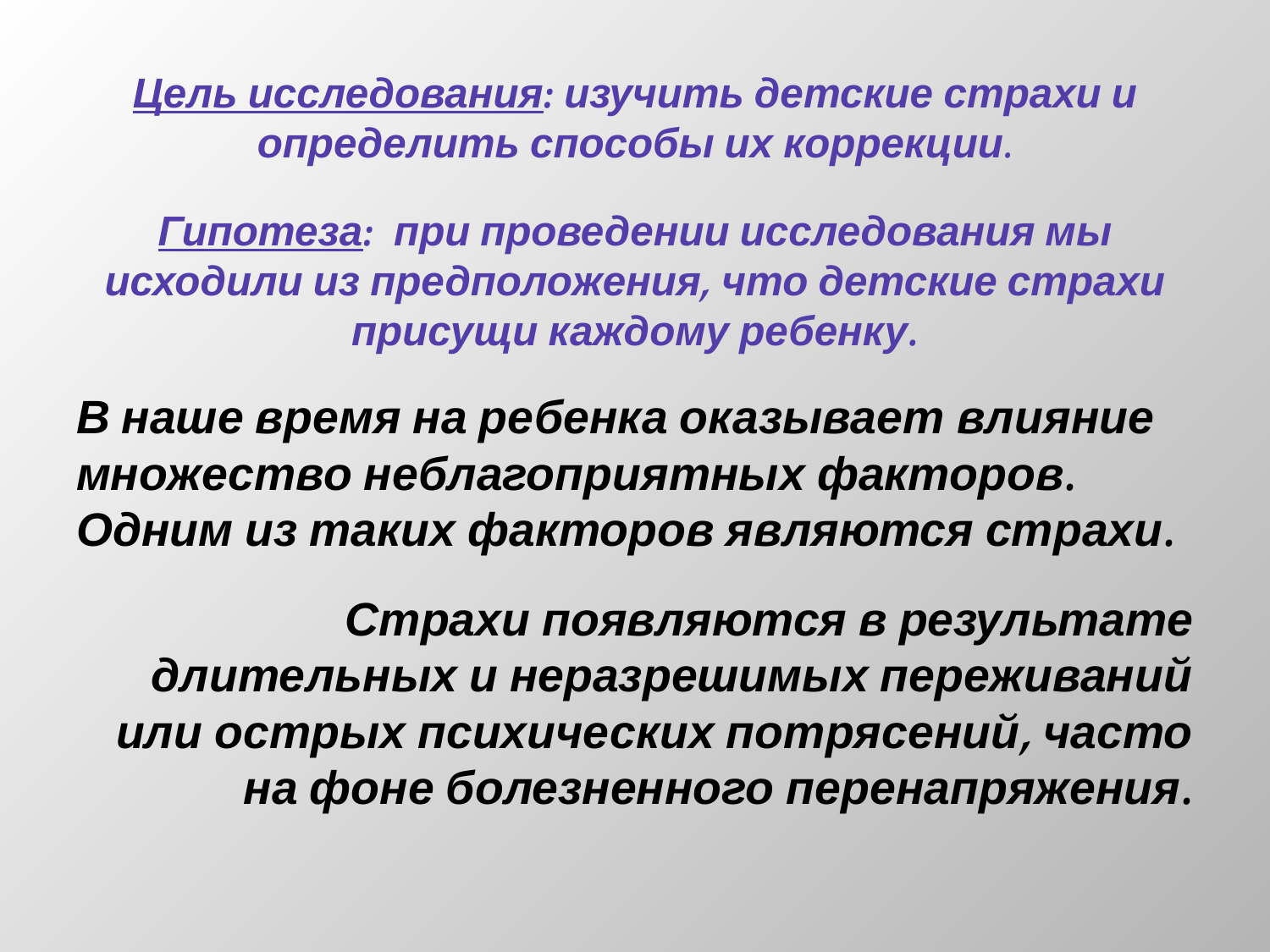

Цель исследования: изучить детские страхи и определить способы их коррекции.

Гипотеза:  при проведении исследования мы исходили из предположения, что детские страхи присущи каждому ребенку.

В наше время на ребенка оказывает влияние множество неблагоприятных факторов.  Одним из таких факторов являются страхи.

Страхи появляются в результате длительных и неразрешимых переживаний или острых психических потрясений, часто на фоне болезненного перенапряжения.